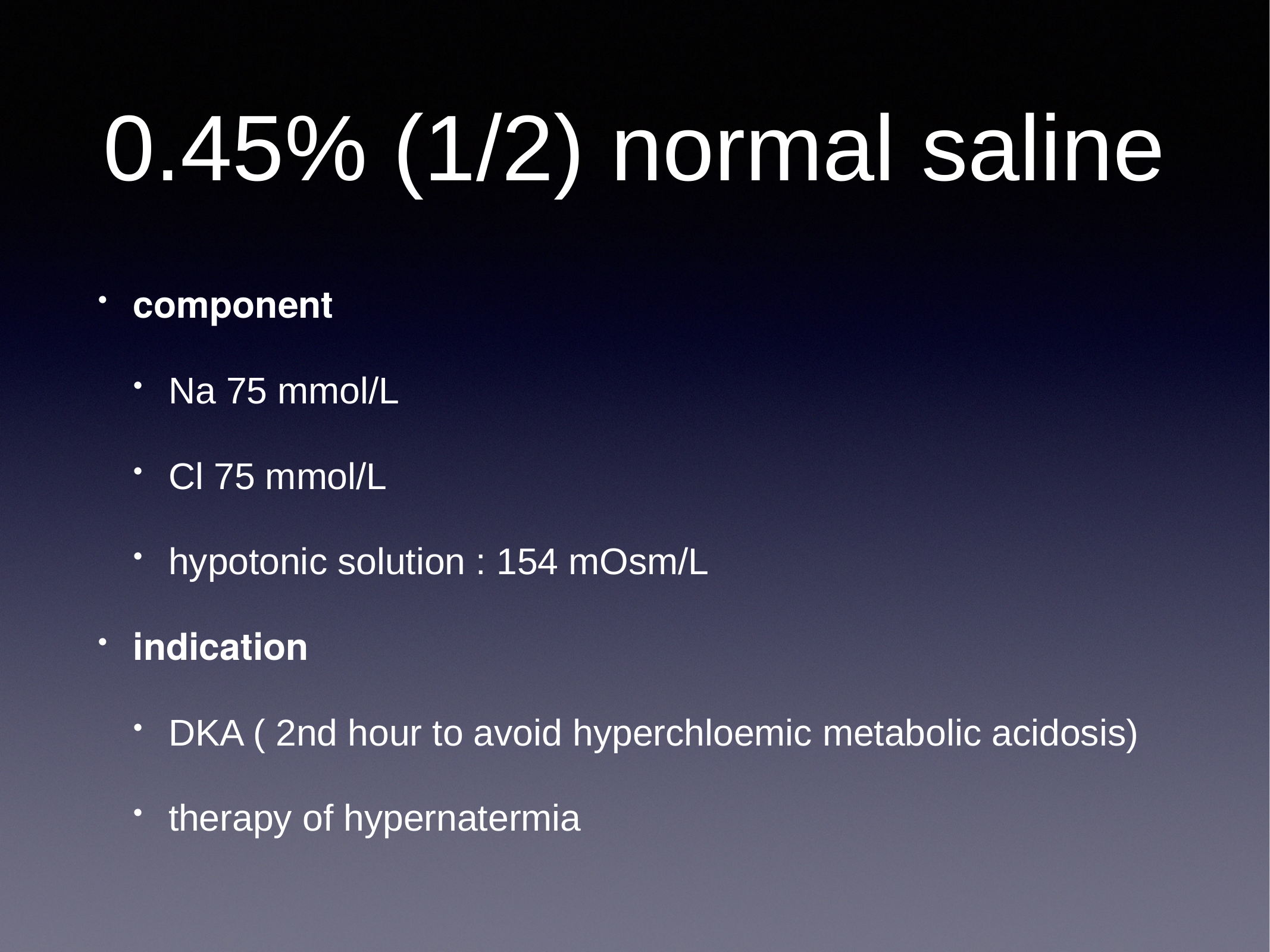

# 0.45% (1/2) normal saline
component
Na 75 mmol/L
Cl 75 mmol/L
hypotonic solution : 154 mOsm/L
indication
DKA ( 2nd hour to avoid hyperchloemic metabolic acidosis)
therapy of hypernatermia